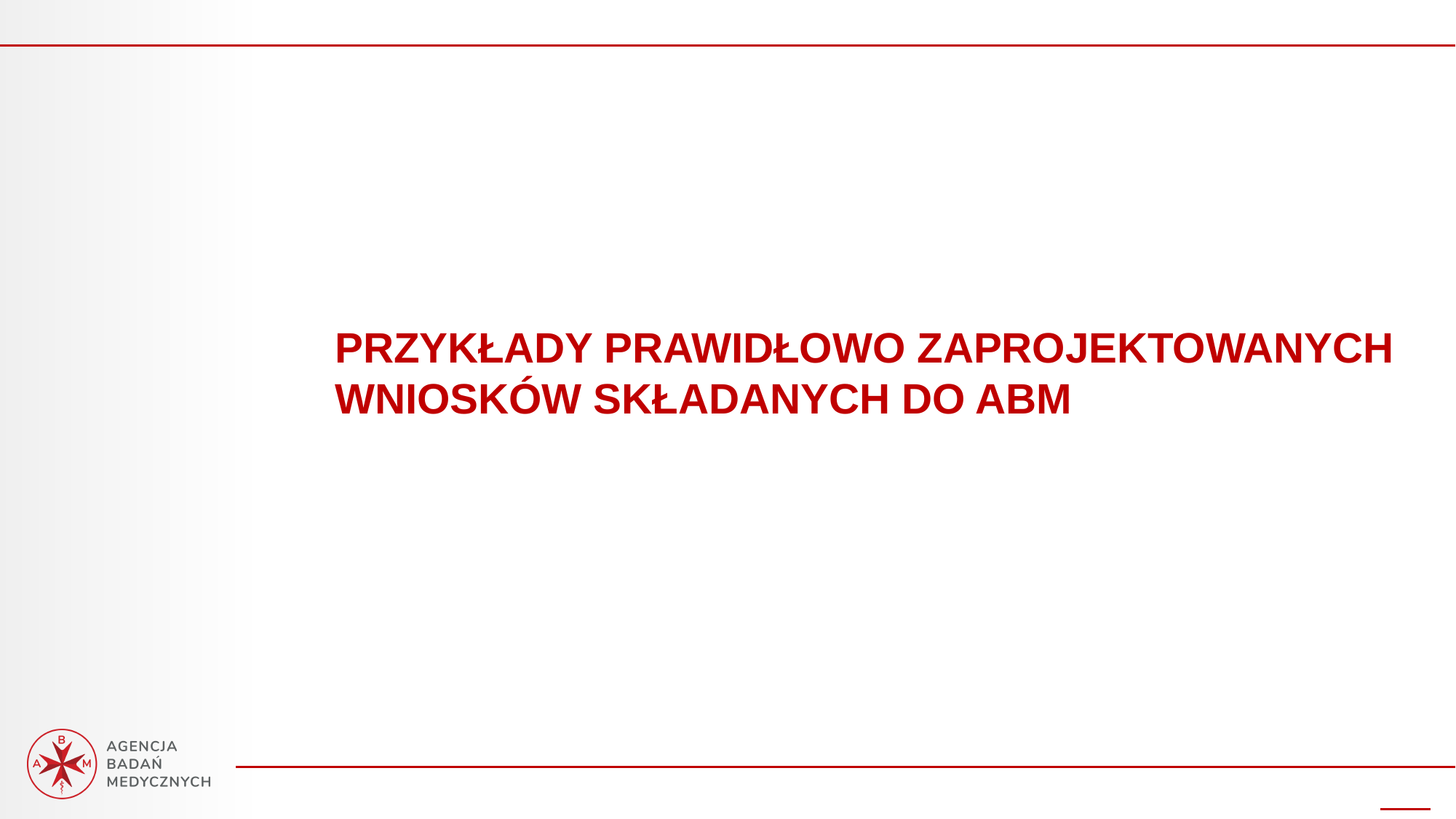

PRZYKŁADY PRAWIDŁOWO ZAPROJEKTOWANYCH WNIOSKÓW SKŁADANYCH DO ABM